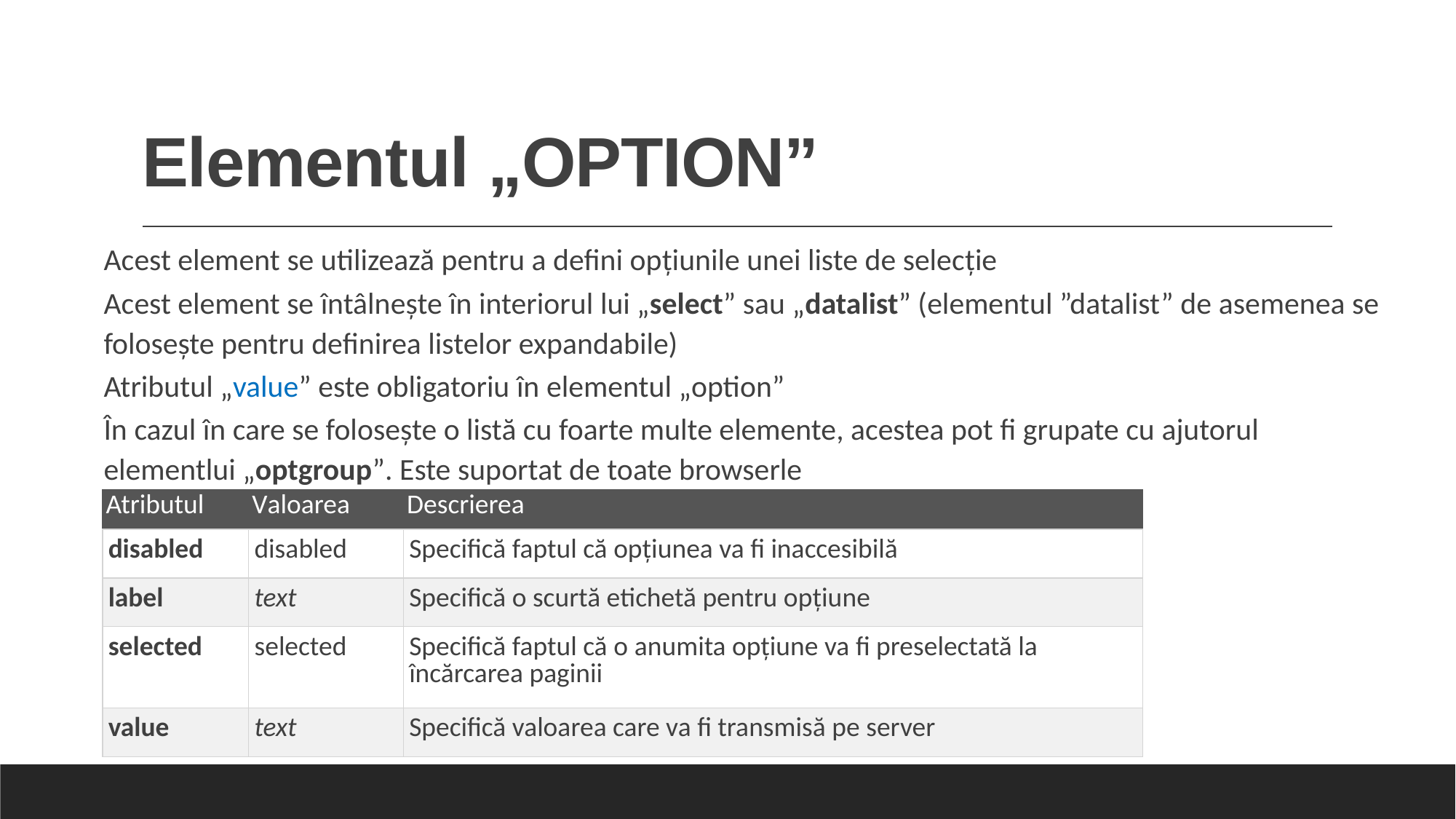

# Elementul „OPTION”
Acest element se utilizează pentru a defini opţiunile unei liste de selecţie
Acest element se întâlneşte în interiorul lui „select” sau „datalist” (elementul ”datalist” de asemenea se folosește pentru definirea listelor expandabile)
Atributul „value” este obligatoriu în elementul „option”
În cazul în care se foloseşte o listă cu foarte multe elemente, acestea pot fi grupate cu ajutorul elementlui „optgroup”. Este suportat de toate browserle
| Atributul | Valoarea | Descrierea |
| --- | --- | --- |
| disabled | disabled | Specifică faptul că opţiunea va fi inaccesibilă |
| label | text | Specifică o scurtă etichetă pentru opţiune |
| selected | selected | Specifică faptul că o anumita opţiune va fi preselectată la încărcarea paginii |
| value | text | Specifică valoarea care va fi transmisă pe server |